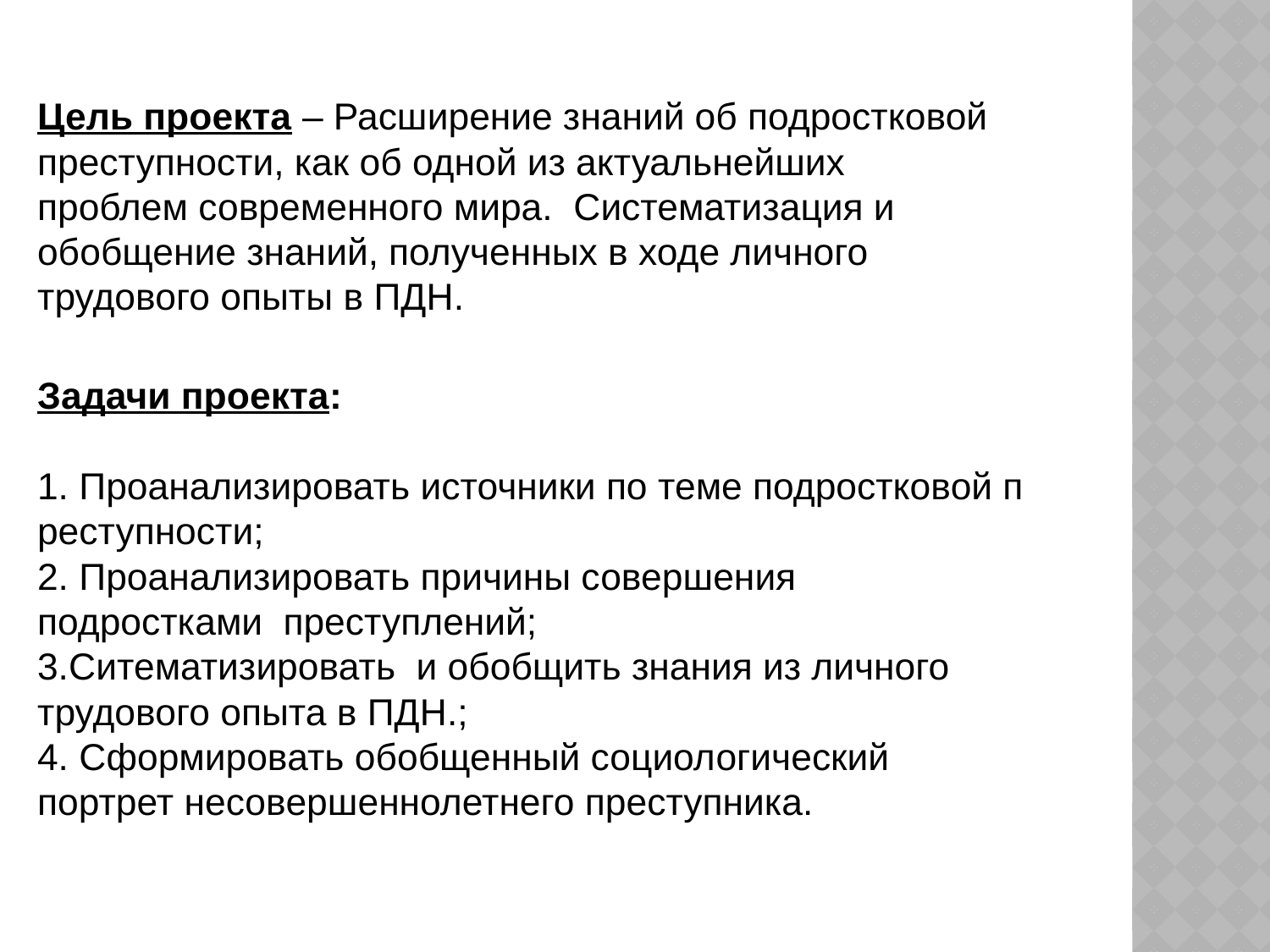

Цель проекта – Расширение знаний об подростковой преступности, как об одной из актуальнейших проблем современного мира.  Систематизация и обобщение знаний, полученных в ходе личного трудового опыты в ПДН.
Задачи проекта:
  1. Проанализировать источники по теме подростковой преступности;
2. Проанализировать причины совершения подростками  преступлений;
3.Ситематизировать  и обобщить знания из личного трудового опыта в ПДН.;
4. Сформировать обобщенный социологический портрет несовершеннолетнего преступника.